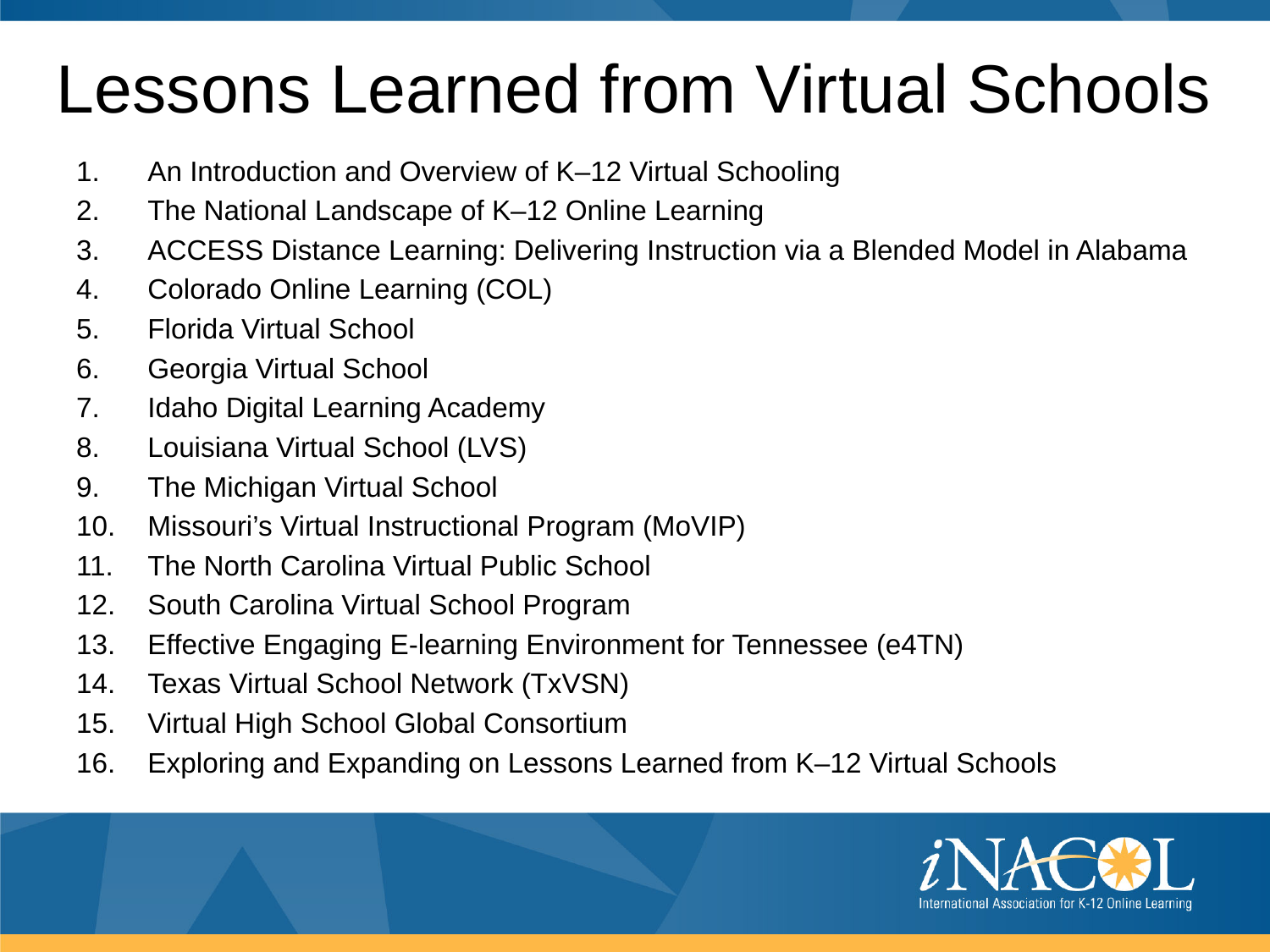

# Lessons Learned from Virtual Schools
An Introduction and Overview of K–12 Virtual Schooling
The National Landscape of K–12 Online Learning
ACCESS Distance Learning: Delivering Instruction via a Blended Model in Alabama
Colorado Online Learning (COL)
Florida Virtual School
Georgia Virtual School
Idaho Digital Learning Academy
Louisiana Virtual School (LVS)
The Michigan Virtual School
Missouri’s Virtual Instructional Program (MoVIP)
The North Carolina Virtual Public School
South Carolina Virtual School Program
Effective Engaging E-learning Environment for Tennessee (e4TN)
Texas Virtual School Network (TxVSN)
Virtual High School Global Consortium
Exploring and Expanding on Lessons Learned from K–12 Virtual Schools